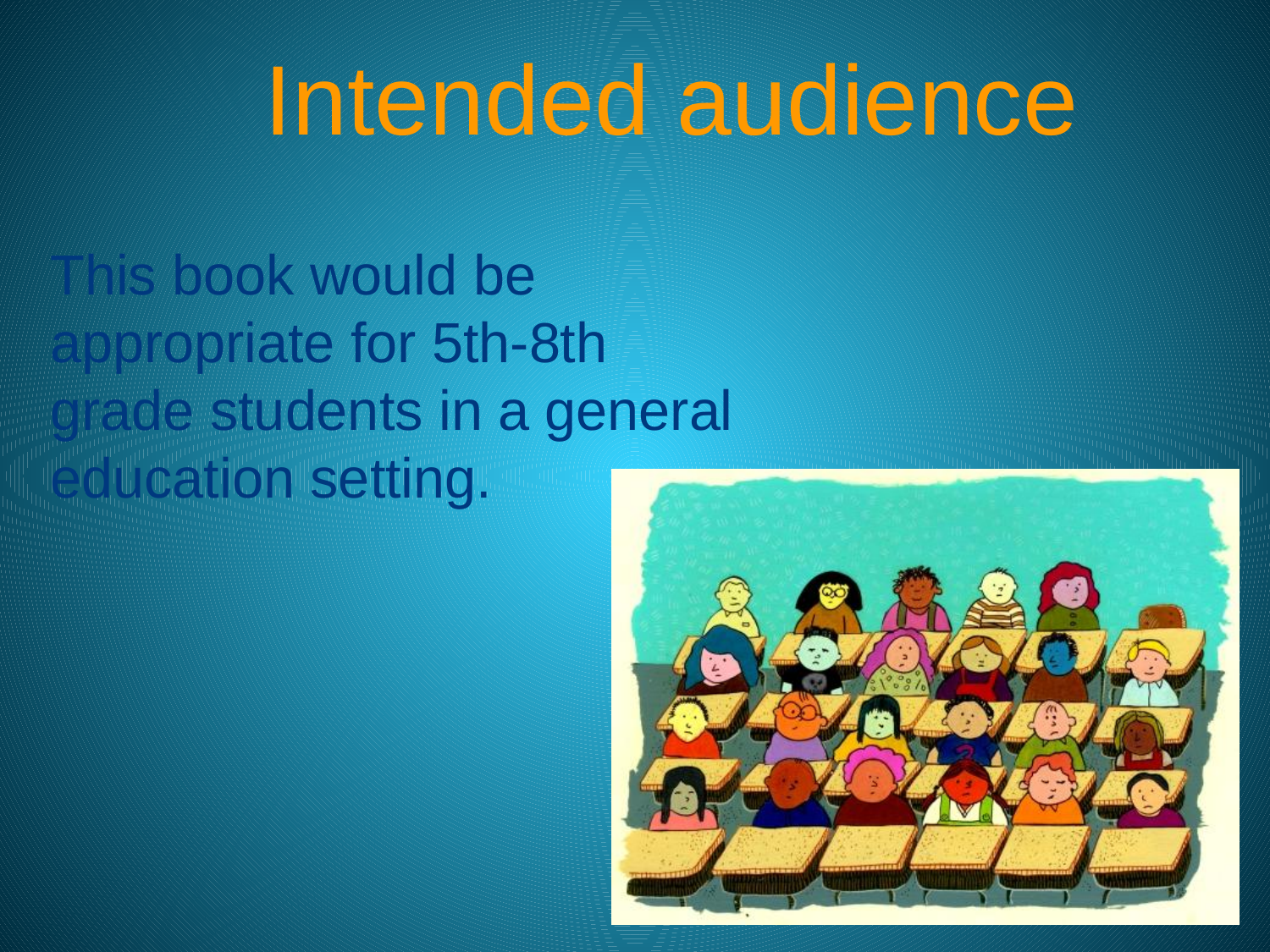

Intended audience
This book would be appropriate for 5th-8th grade students in a general education setting.